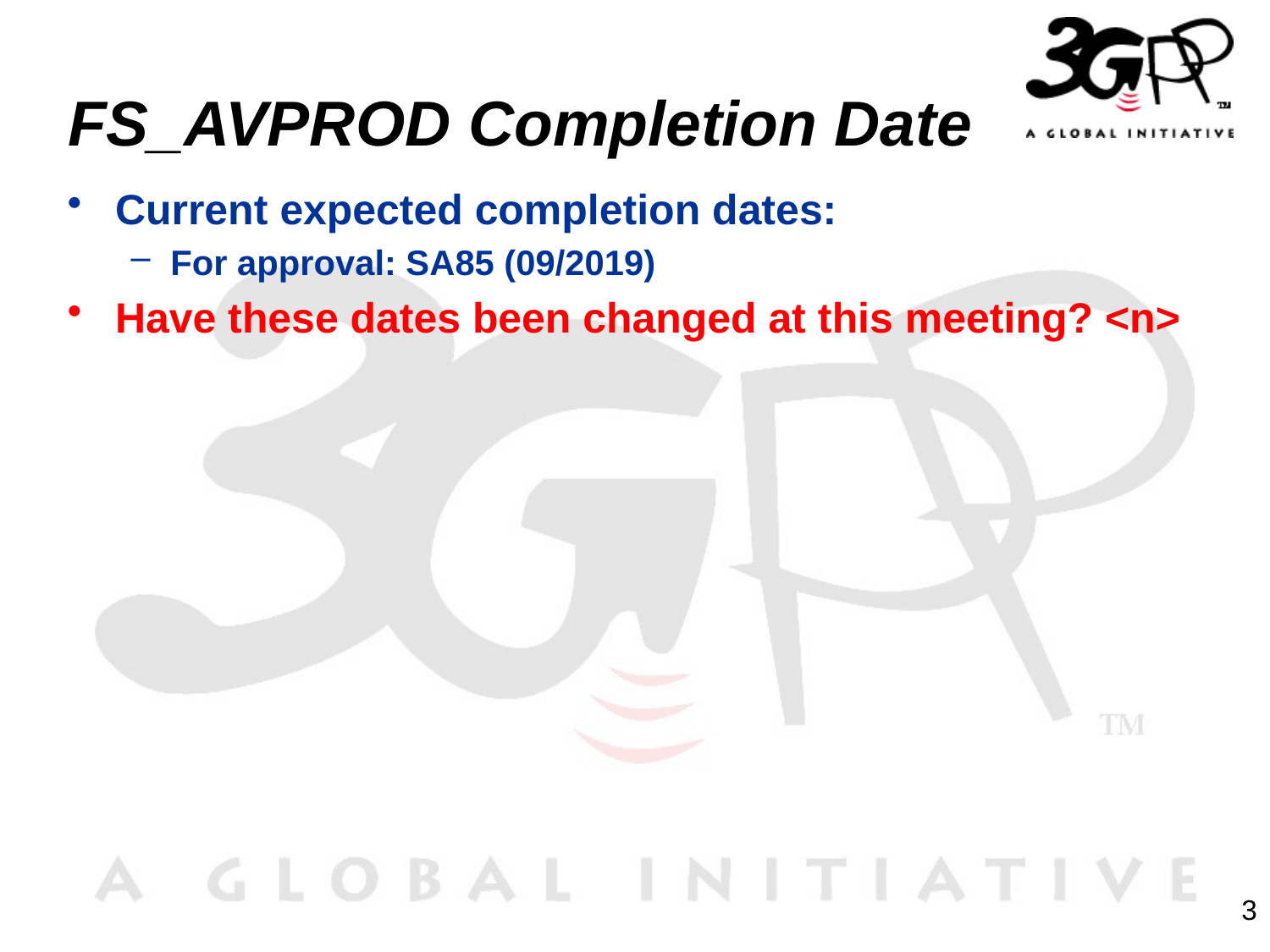

# FS_AVPROD Completion Date
Current expected completion dates:
For approval: SA85 (09/2019)
Have these dates been changed at this meeting? <n>

3